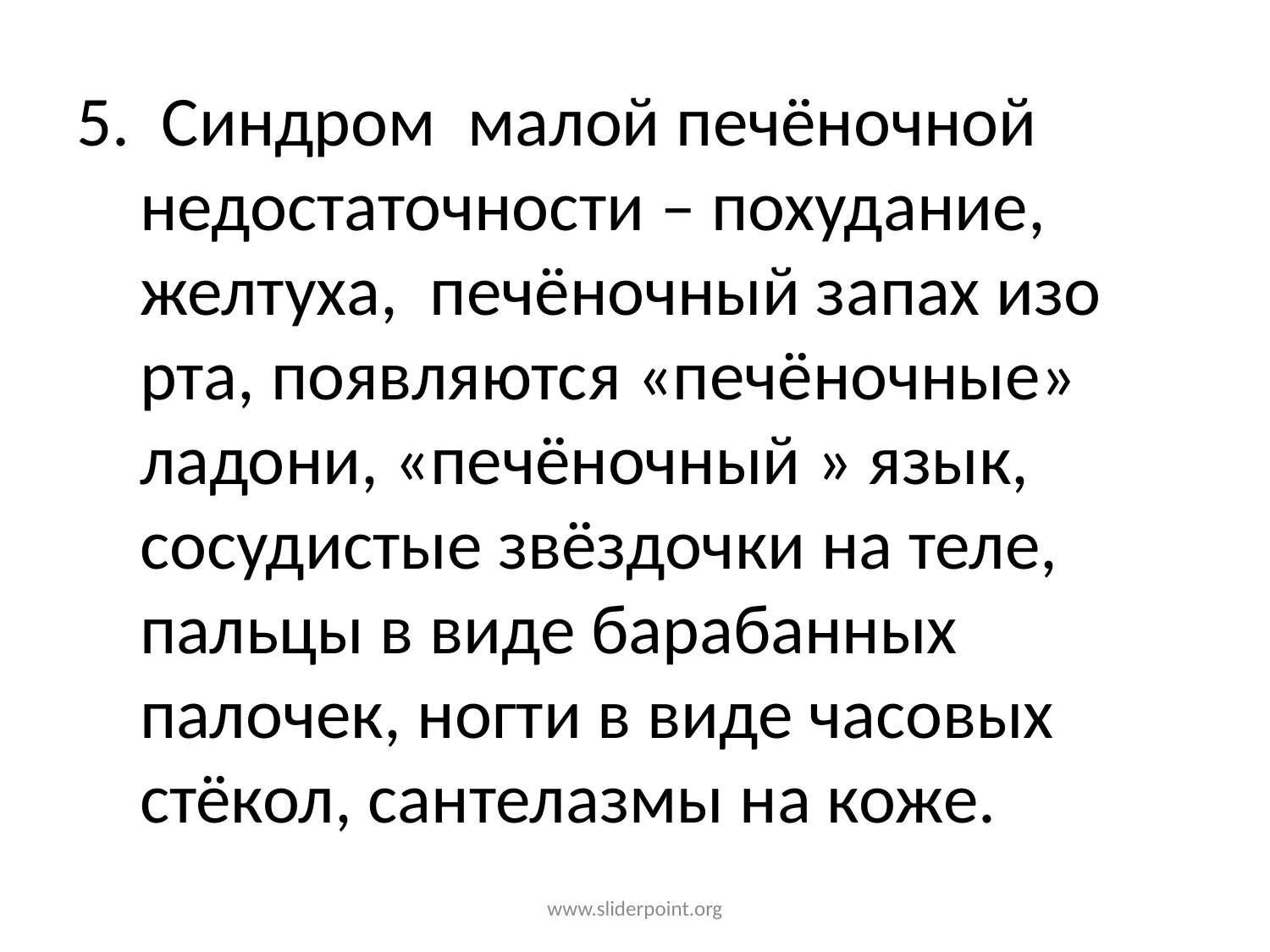

5.  Синдром  малой печёночной недостаточности – похудание, желтуха,  печёночный запах изо рта, появляются «печёночные» ладони, «печёночный » язык, сосудистые звёздочки на теле, пальцы в виде барабанных  палочек, ногти в виде часовых стёкол, сантелазмы на коже.

www.sliderpoint.org